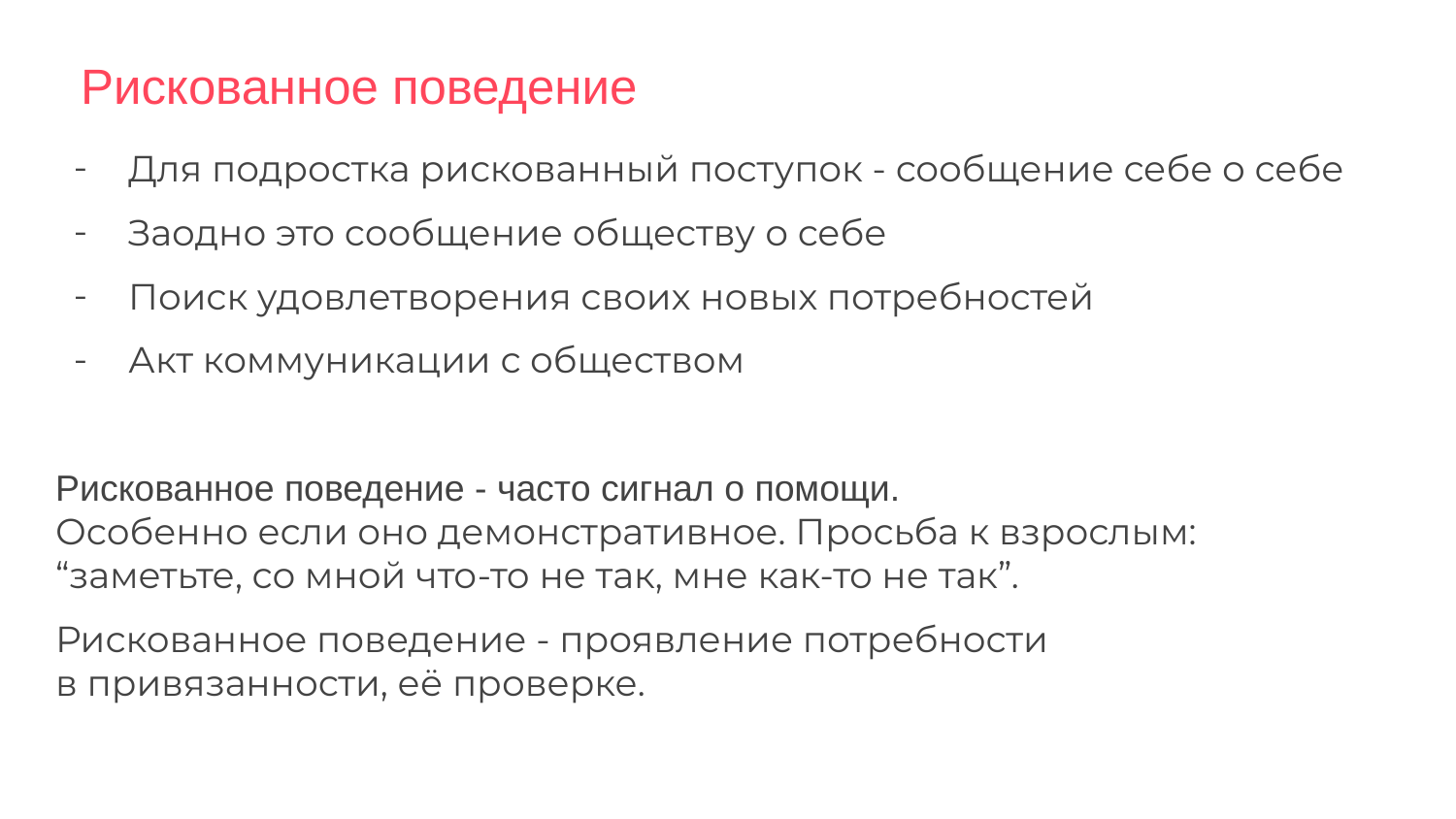

# Рискованное поведение
Для подростка рискованный поступок - сообщение себе о себе
Заодно это сообщение обществу о себе
Поиск удовлетворения своих новых потребностей
Акт коммуникации с обществом

Рискованное поведение - часто сигнал о помощи.
Особенно если оно демонстративное. Просьба к взрослым:
“заметьте, со мной что-то не так, мне как-то не так”.
Рискованное поведение - проявление потребности
в привязанности, её проверке.